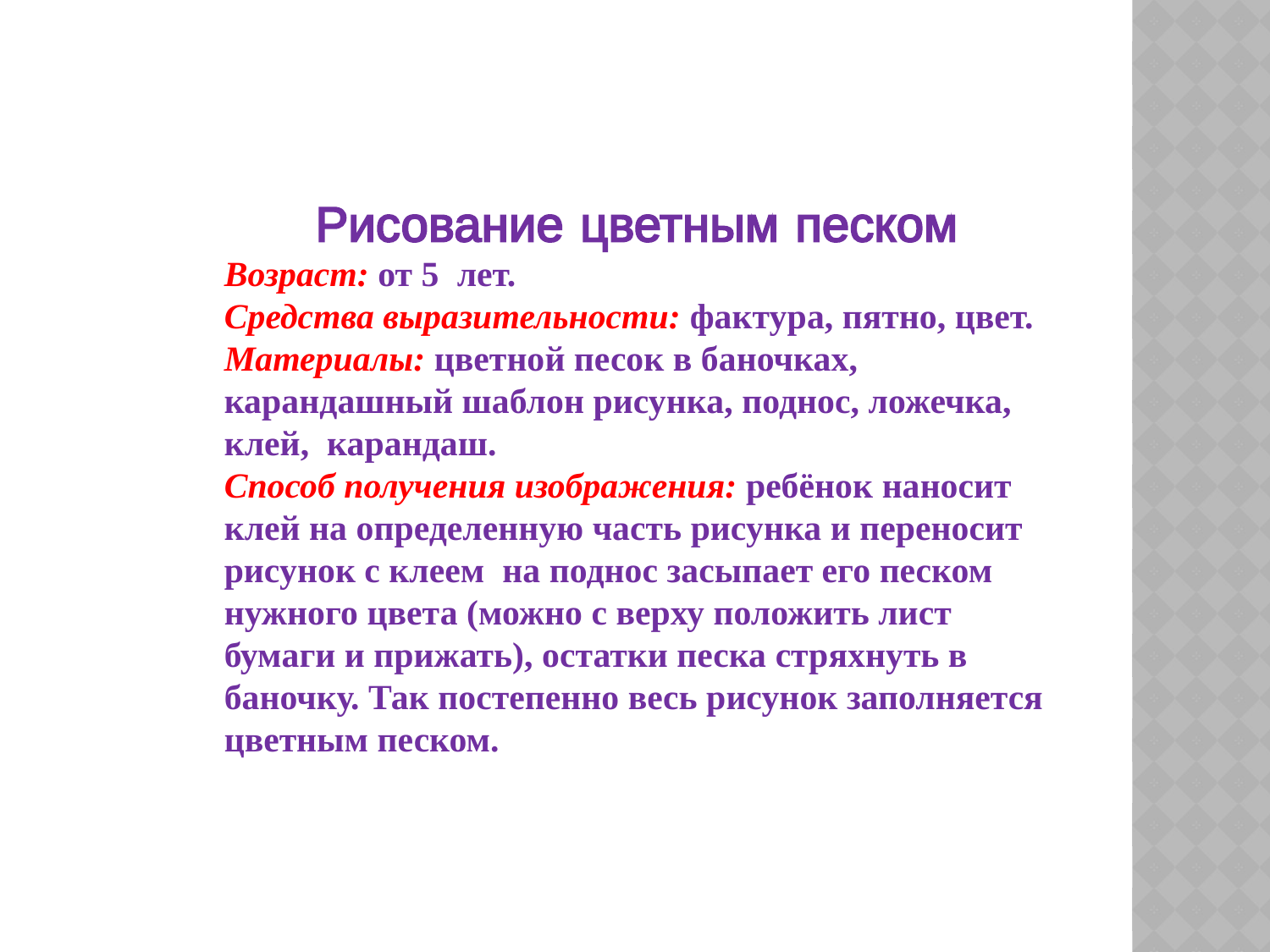

Рисование цветным песком
Возраст: от 5  лет.
Средства выразительности: фактура, пятно, цвет.
Материалы: цветной песок в баночках, карандашный шаблон рисунка, поднос, ложечка, клей,  карандаш.
Способ получения изображения: ребёнок наносит клей на определенную часть рисунка и переносит рисунок с клеем  на поднос засыпает его песком нужного цвета (можно с верху положить лист бумаги и прижать), остатки песка стряхнуть в баночку. Так постепенно весь рисунок заполняется цветным песком.